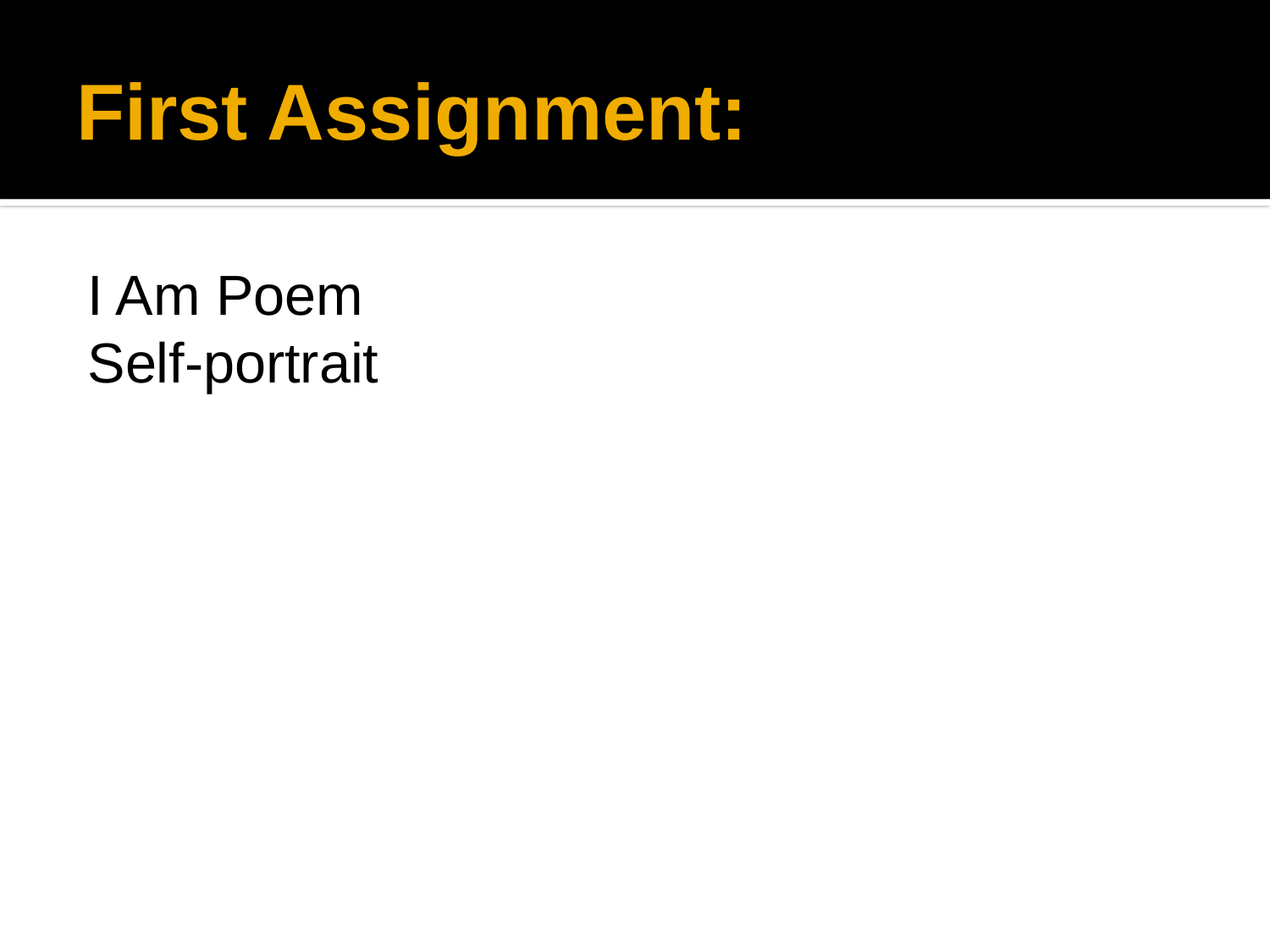

# First Assignment:
I Am Poem
Self-portrait